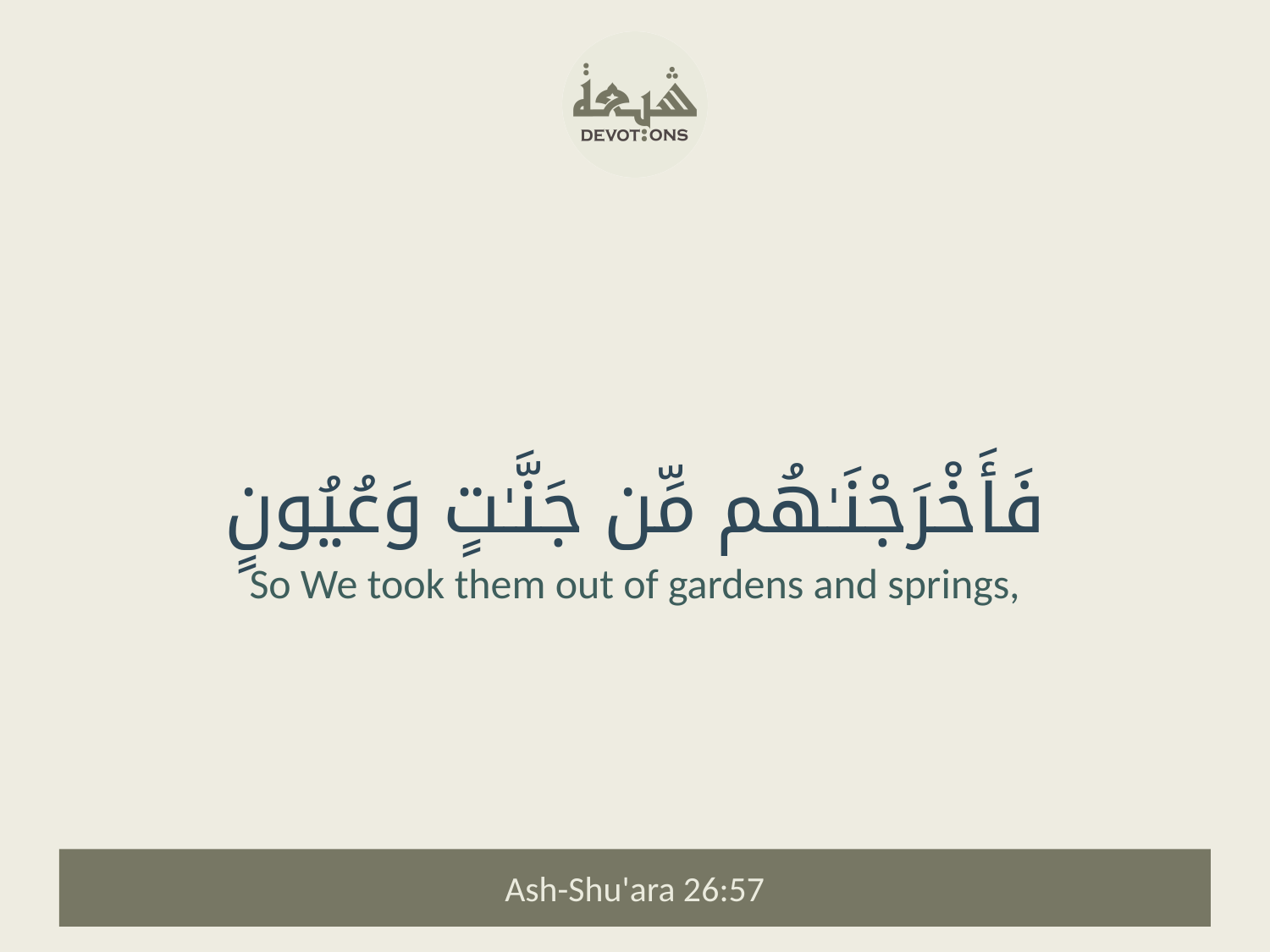

فَأَخْرَجْنَـٰهُم مِّن جَنَّـٰتٍ وَعُيُونٍ
So We took them out of gardens and springs,
Ash-Shu'ara 26:57